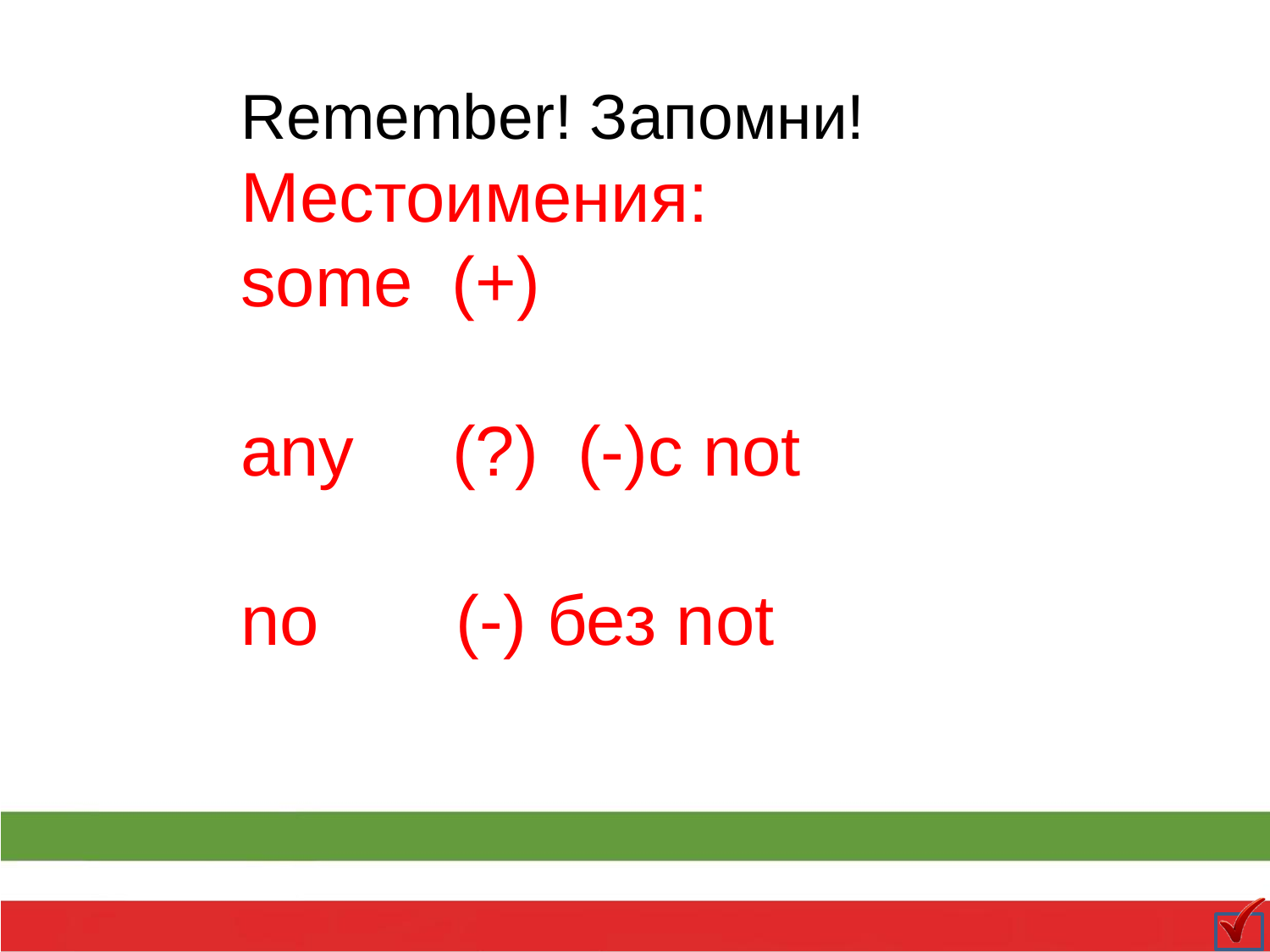

Remember! Запомни!
Местоимения:
some  (+)
any     (?)  (-)c not
no       (-) без not